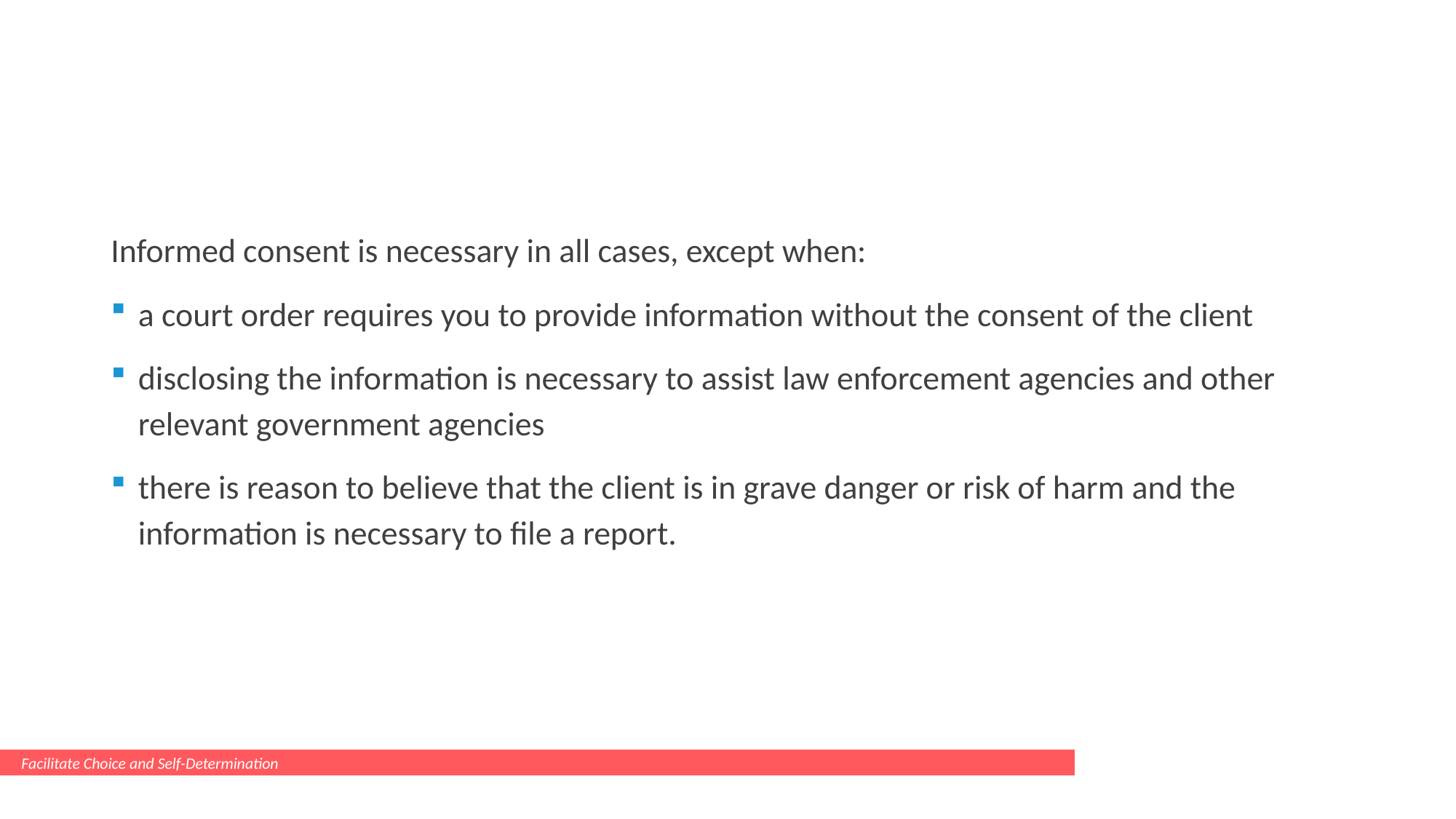

#
Informed consent is necessary in all cases, except when:
a court order requires you to provide information without the consent of the client
disclosing the information is necessary to assist law enforcement agencies and other relevant government agencies
there is reason to believe that the client is in grave danger or risk of harm and the information is necessary to file a report.
Facilitate Choice and Self-Determination